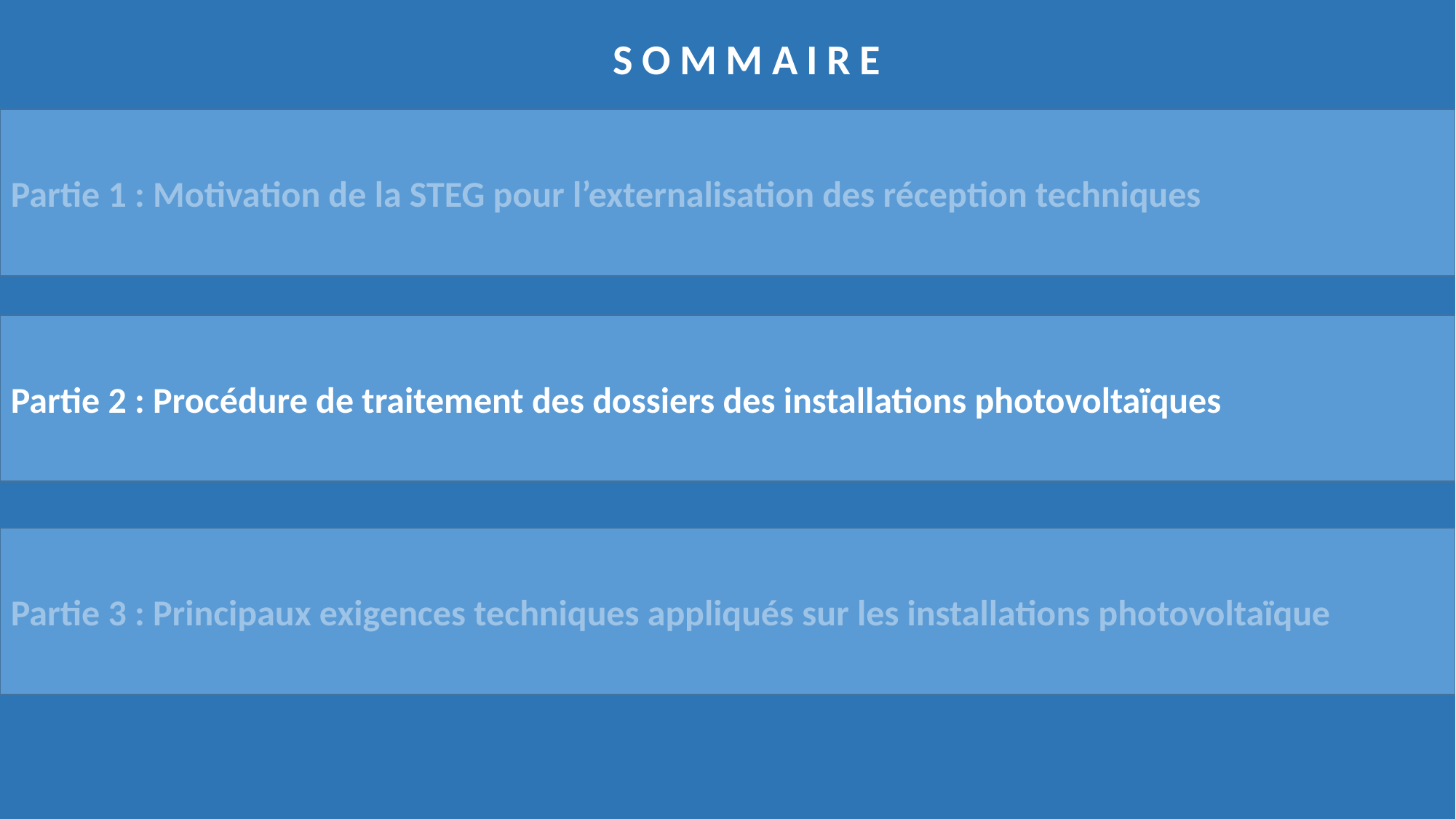

SOMMAIRE
Partie 1 : Motivation de la STEG pour l’externalisation des réception techniques
Partie 2 : Procédure de traitement des dossiers des installations photovoltaïques
Partie 3 : Principaux exigences techniques appliqués sur les installations photovoltaïque